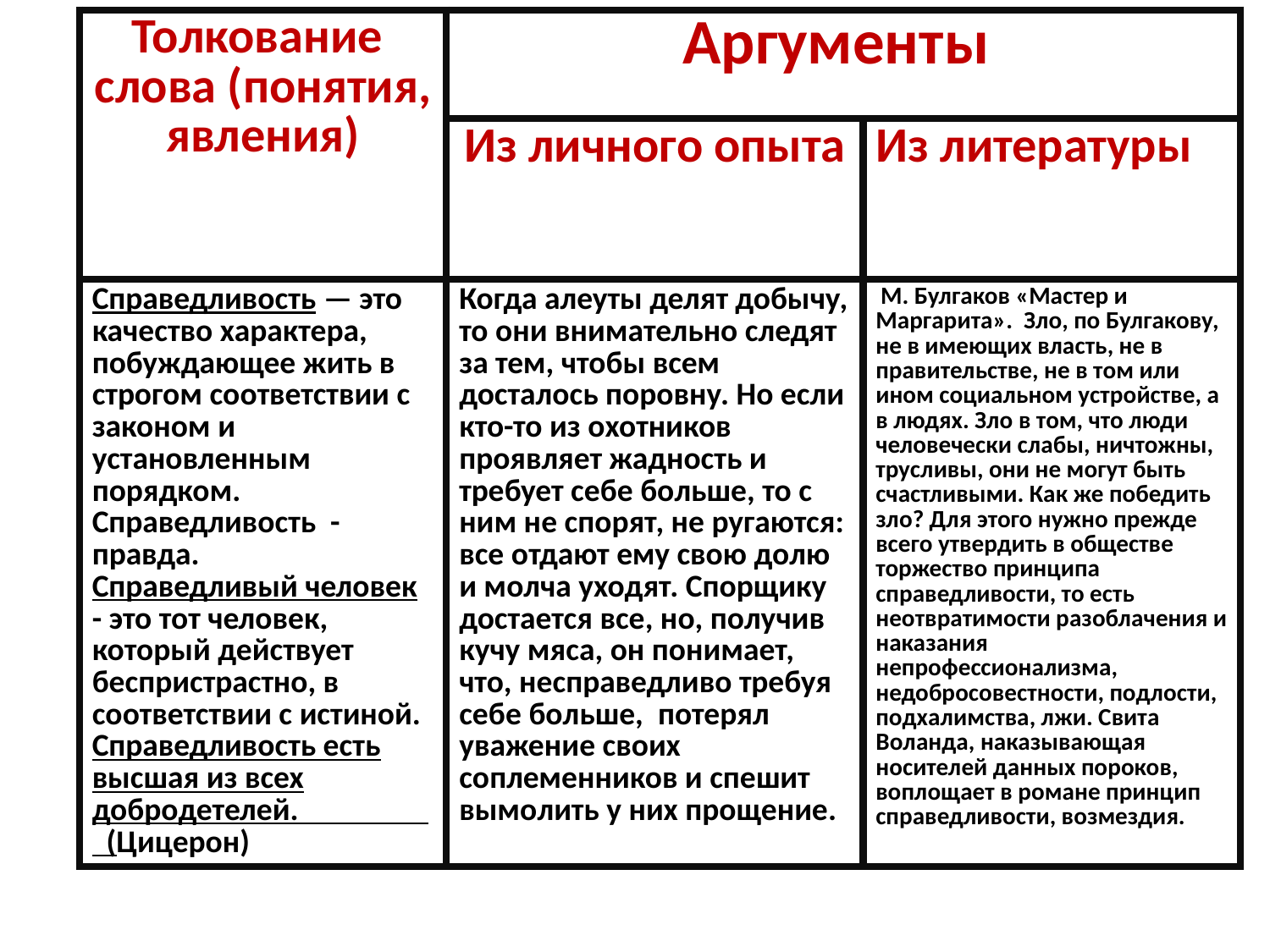

| Толкование слова (понятия, явления) | Аргументы |  |
| --- | --- | --- |
|  | Из личного опыта | Из литературы |
| Справедливость — это качество характера, побуждающее жить в строгом соответствии с законом и установленным порядком. Справедливость - правда. Справедливый человек - это тот человек, который действует беспристрастно, в соответствии с истиной. Справедливость есть высшая из всех добродетелей. (Цицерон) | Когда алеуты делят добычу, то они внимательно следят за тем, чтобы всем досталось поровну. Но если кто-то из охотников проявляет жадность и требует себе больше, то с ним не спорят, не ругаются: все отдают ему свою долю и молча уходят. Спорщику достается все, но, получив кучу мяса, он понимает, что, несправедливо требуя себе больше, потерял уважение своих соплеменников и спешит вымолить у них прощение. | М. Булгаков «Мастер и Маргарита». Зло, по Булгакову, не в имеющих власть, не в правительстве, не в том или ином социальном устройстве, а в людях. Зло в том, что люди человечески слабы, ничтожны, трусливы, они не могут быть счастливыми. Как же победить зло? Для этого нужно прежде всего утвердить в обществе торжество принципа справедливости, то есть неотвратимости разоблачения и наказания непрофессионализма, недобросовестности, подлости, подхалимства, лжи. Свита Воланда, наказывающая носителей данных пороков, воплощает в романе принцип справедливости, возмездия. |
|  |  |  |
| --- | --- | --- |
|  |  |  |